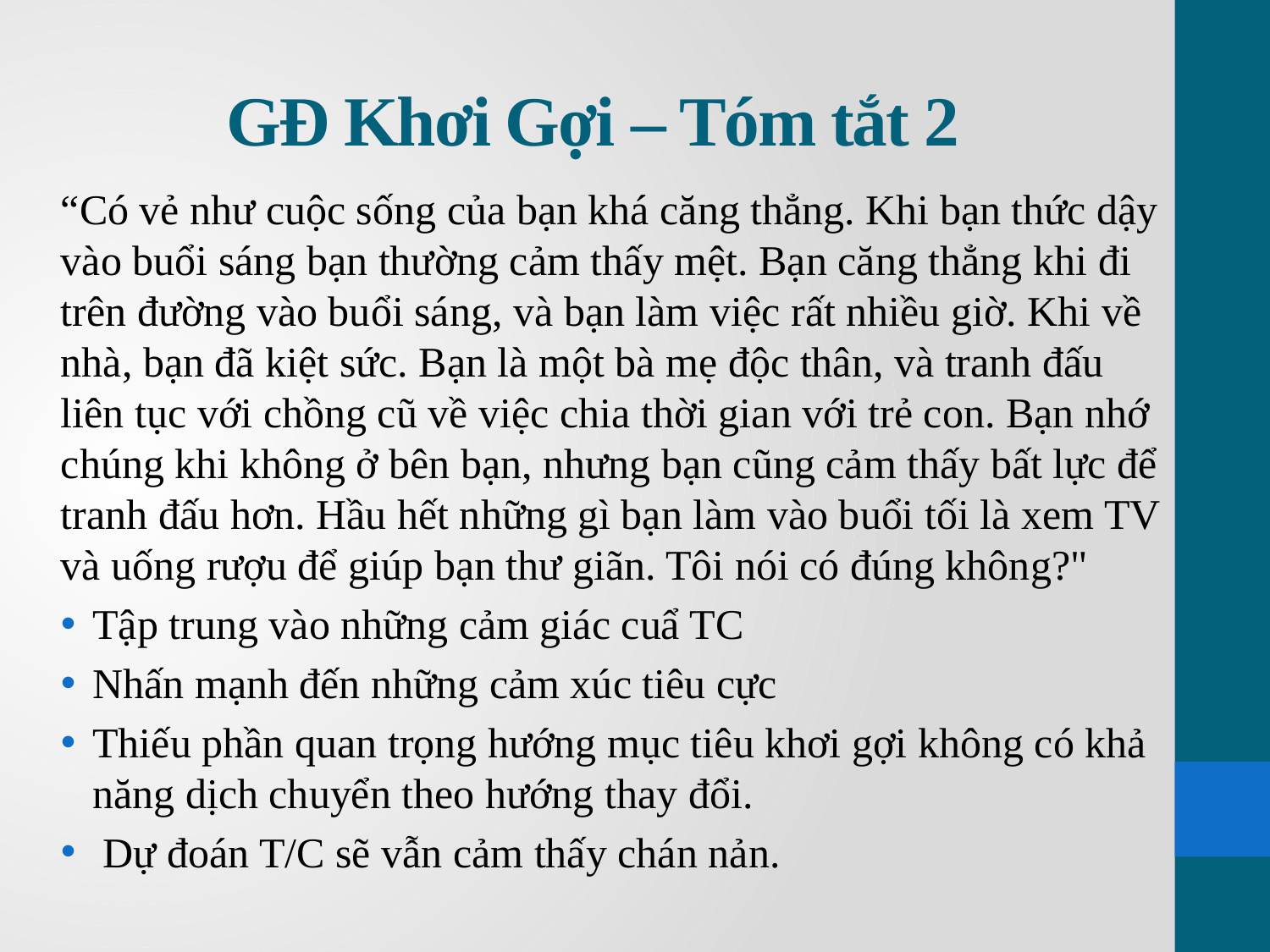

# GĐ Khơi Gợi – Tóm tắt 2
“Có vẻ như cuộc sống của bạn khá căng thẳng. Khi bạn thức dậy vào buổi sáng bạn thường cảm thấy mệt. Bạn căng thẳng khi đi trên đường vào buổi sáng, và bạn làm việc rất nhiều giờ. Khi về nhà, bạn đã kiệt sức. Bạn là một bà mẹ độc thân, và tranh đấu liên tục với chồng cũ về việc chia thời gian với trẻ con. Bạn nhớ chúng khi không ở bên bạn, nhưng bạn cũng cảm thấy bất lực để tranh đấu hơn. Hầu hết những gì bạn làm vào buổi tối là xem TV và uống rượu để giúp bạn thư giãn. Tôi nói có đúng không?"
Tập trung vào những cảm giác cuẩ TC
Nhấn mạnh đến những cảm xúc tiêu cực
Thiếu phần quan trọng hướng mục tiêu khơi gợi không có khả năng dịch chuyển theo hướng thay đổi.
 Dự đoán T/C sẽ vẫn cảm thấy chán nản.